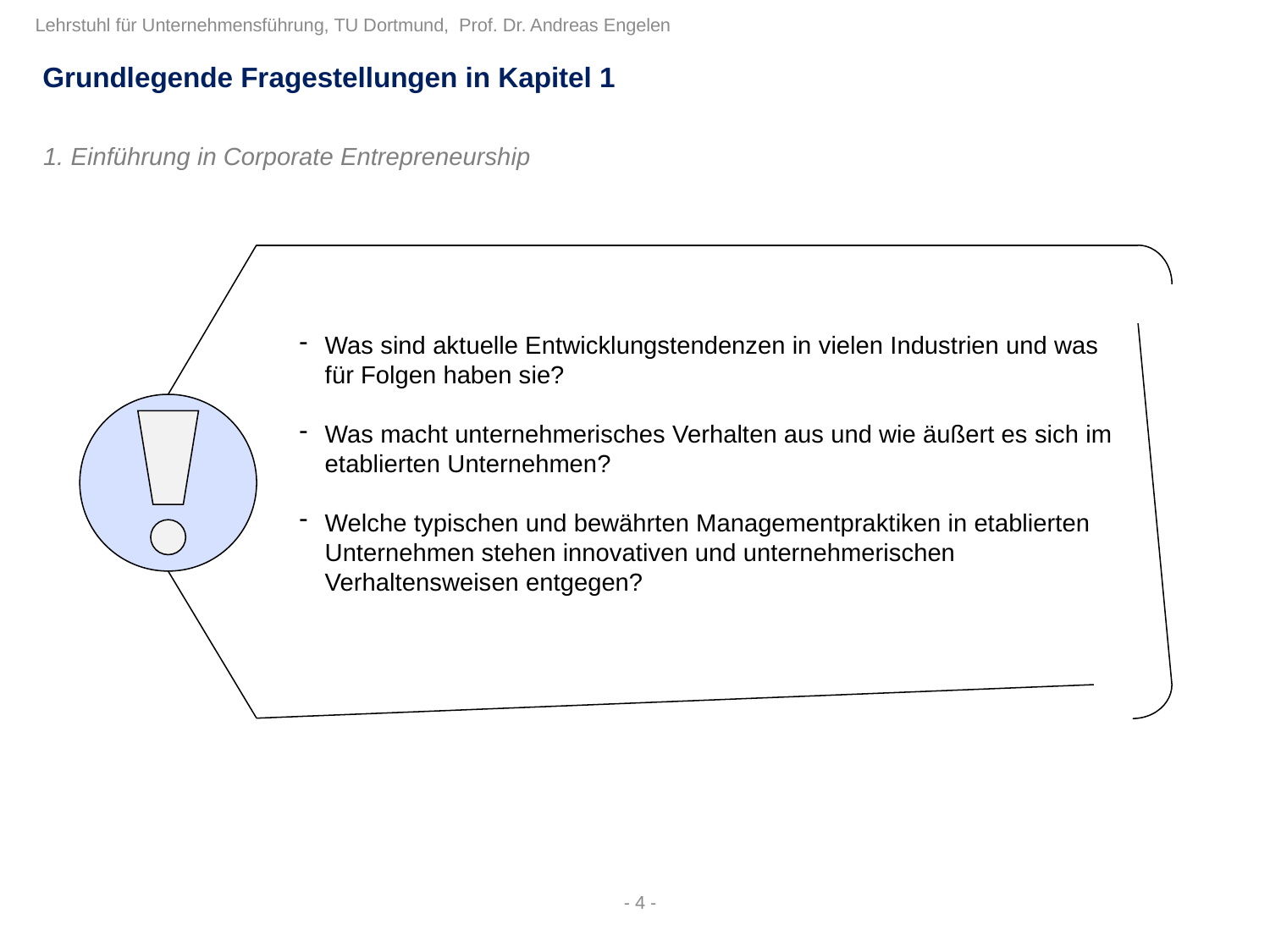

Grundlegende Fragestellungen in Kapitel 1
1. Einführung in Corporate Entrepreneurship

Was sind aktuelle Entwicklungstendenzen in vielen Industrien und was für Folgen haben sie?

Was macht unternehmerisches Verhalten aus und wie äußert es sich im etablierten Unternehmen?

Welche typischen und bewährten Managementpraktiken in etablierten Unternehmen stehen innovativen und unternehmerischen Verhaltensweisen entgegen?

- 4 -